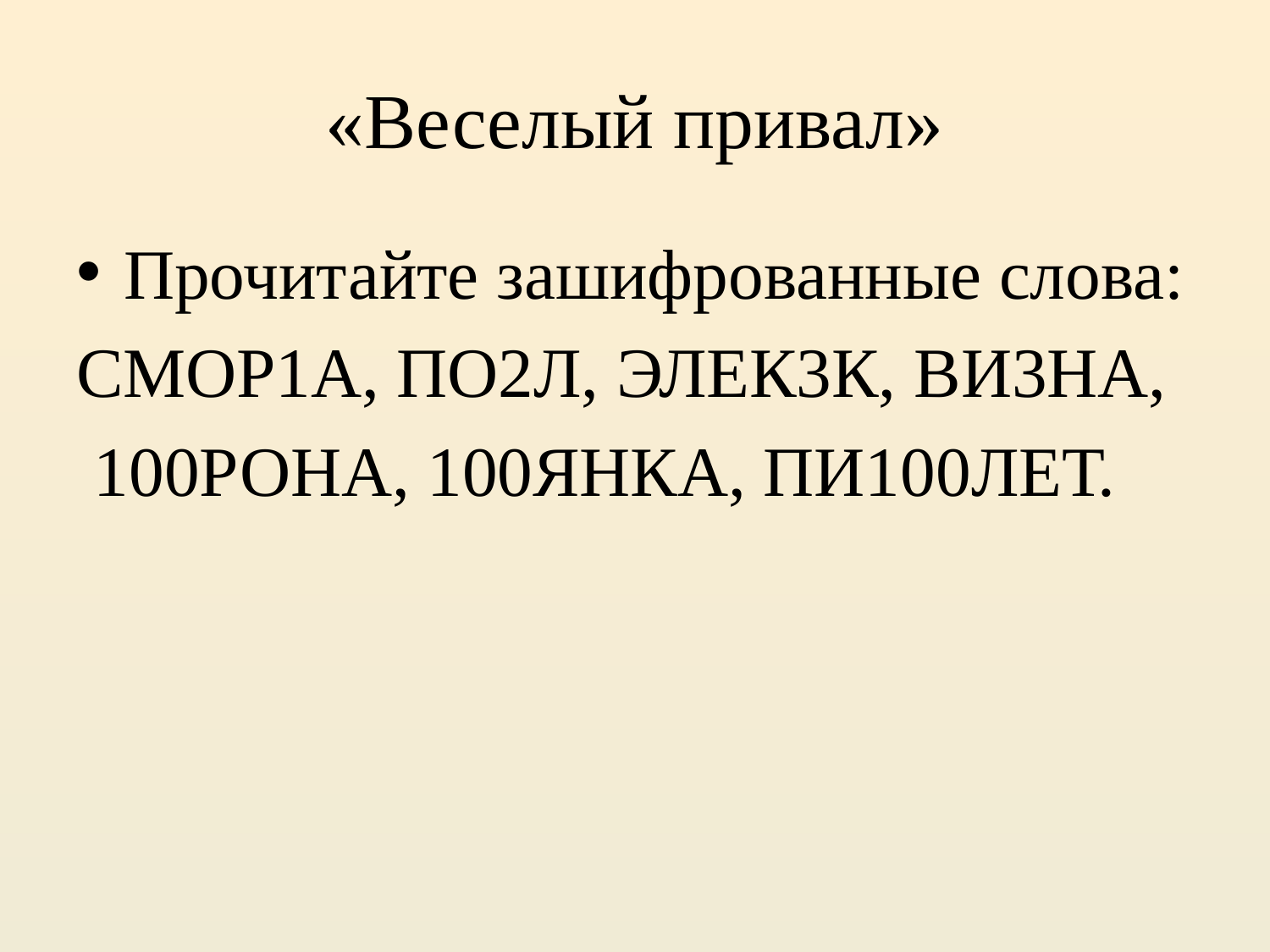

# «Веселый привал»
Прочитайте зашифрованные слова:
СМОР1А, ПО2Л, ЭЛЕК3К, ВИ3НА,
 100РОНА, 100ЯНКА, ПИ100ЛЕТ.